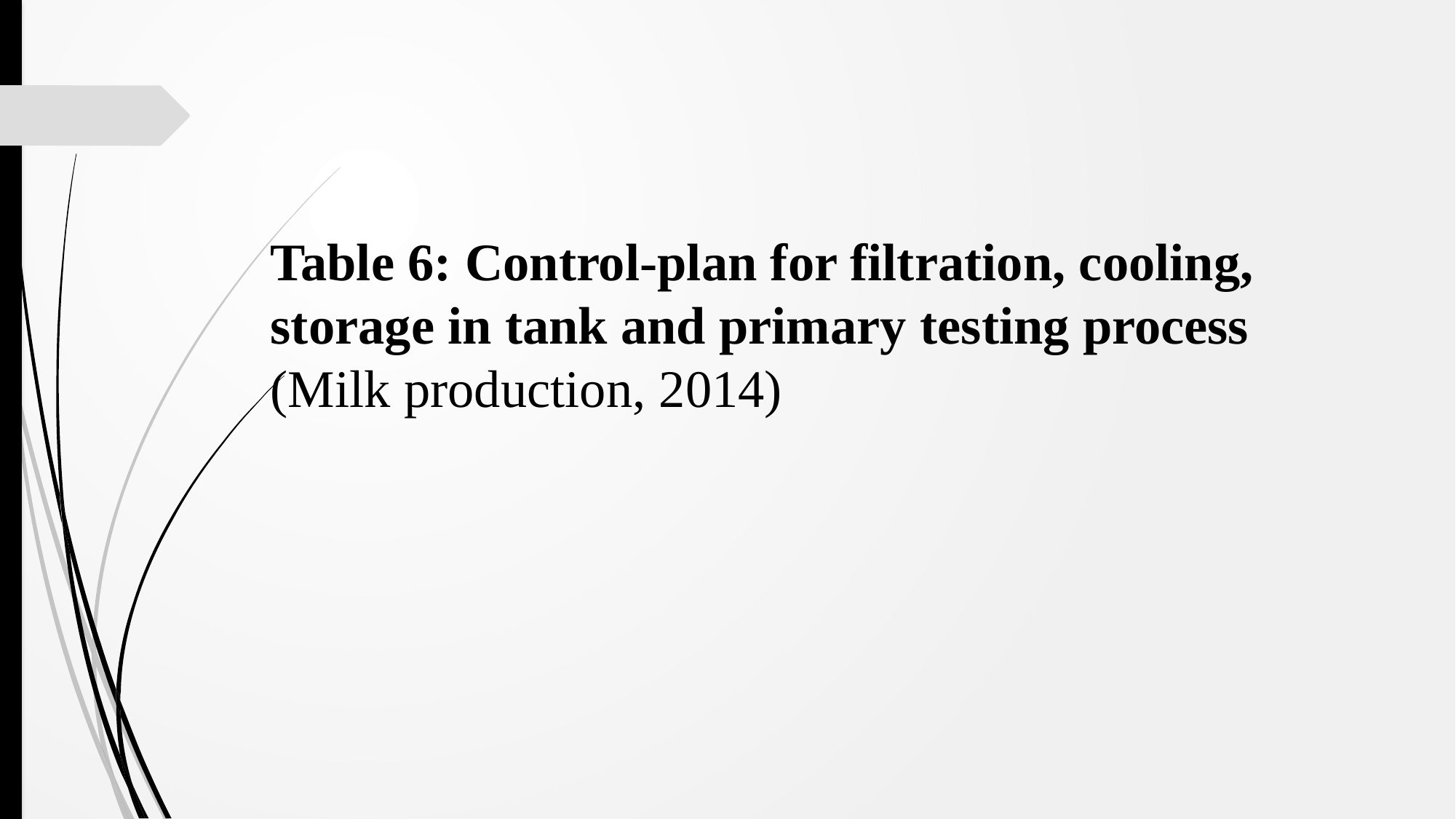

# Table 6: Control-plan for filtration, cooling, storage in tank and primary testing process (Milk production, 2014)